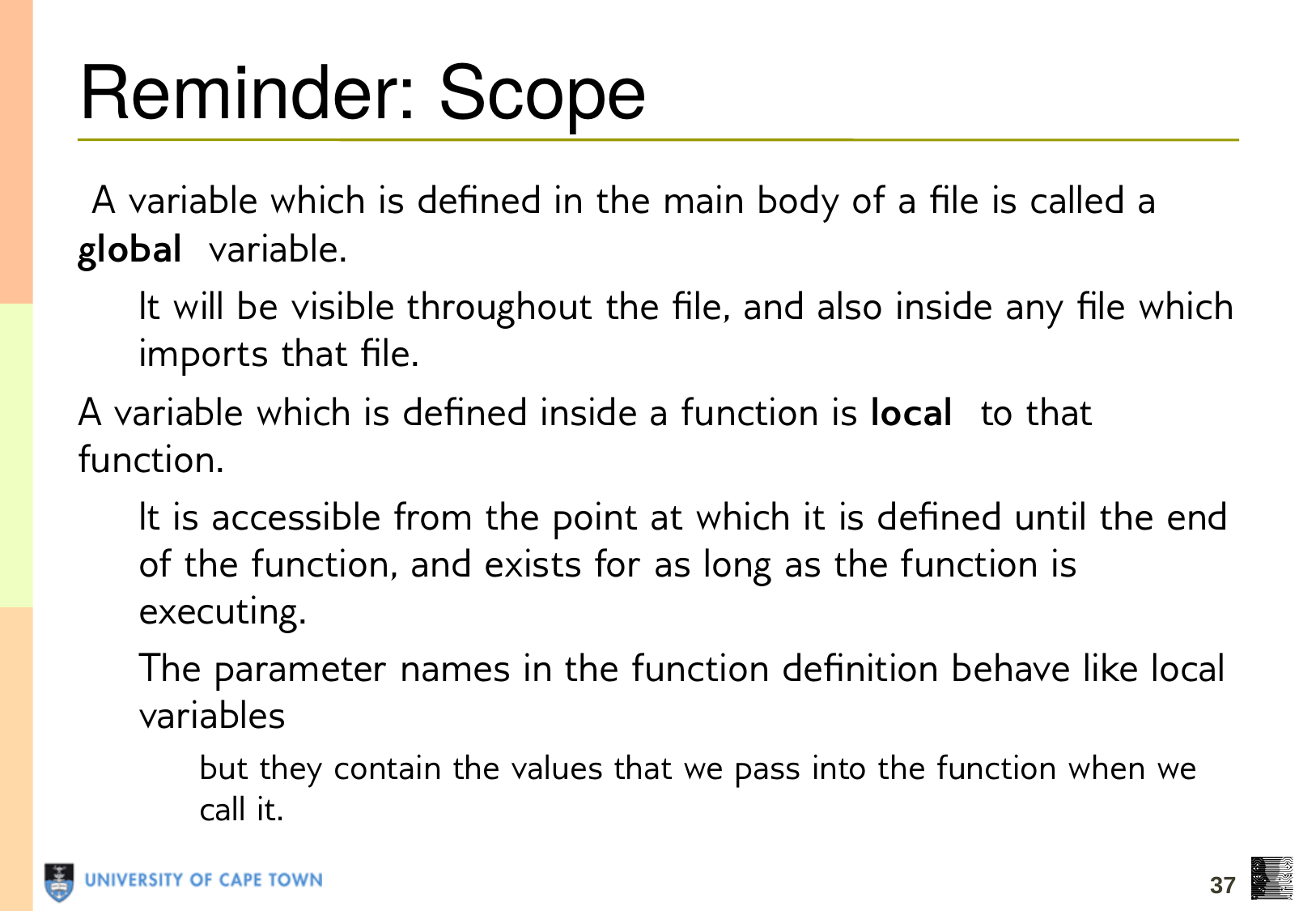

# Reminder: Scope
 A variable which is defined in the main body of a file is called a global  variable.
It will be visible throughout the file, and also inside any file which imports that file.
A variable which is defined inside a function is local  to that function.
It is accessible from the point at which it is defined until the end of the function, and exists for as long as the function is executing.
The parameter names in the function definition behave like local variables
but they contain the values that we pass into the function when we call it.
37